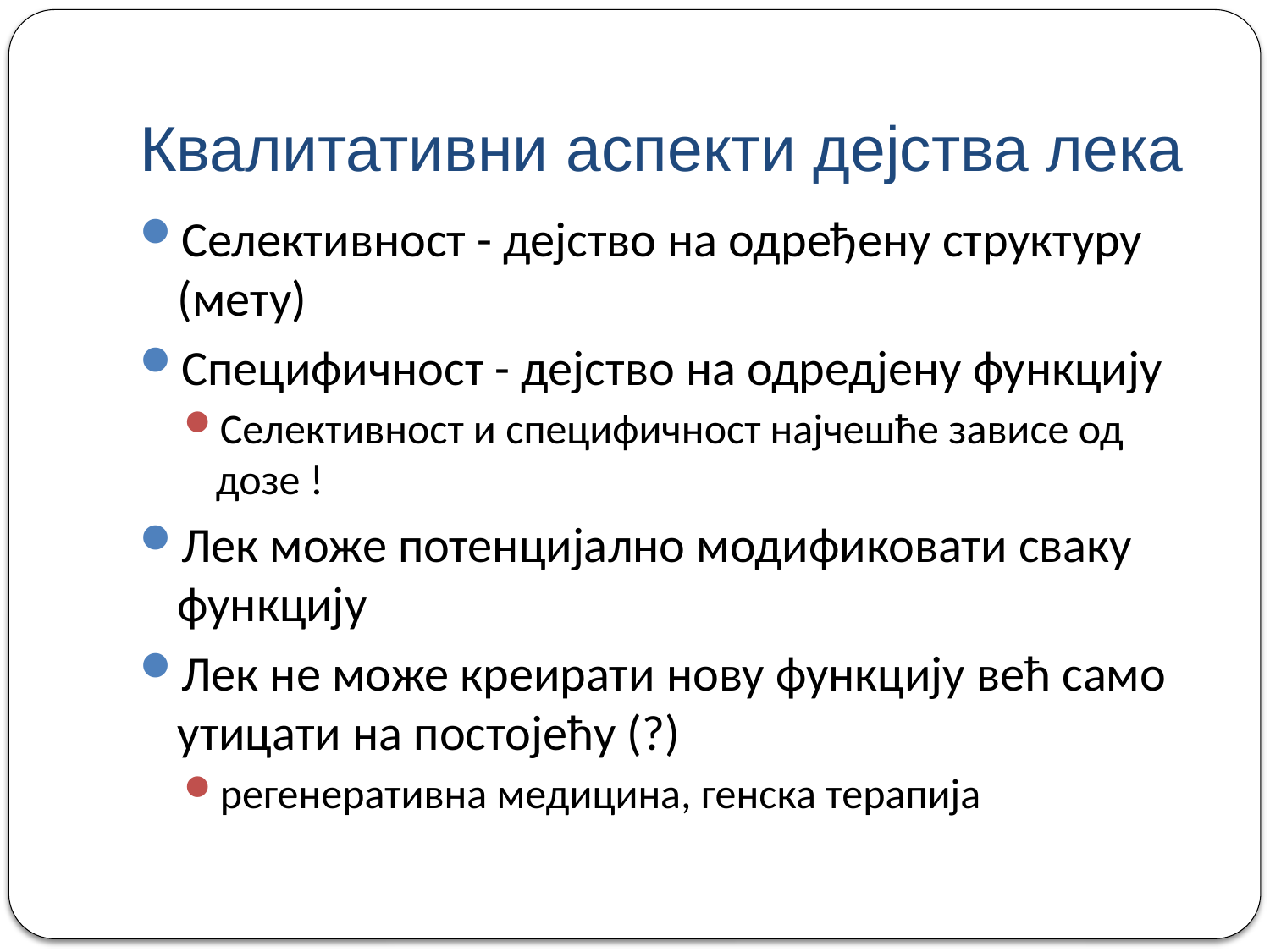

# Квалитативни аспекти дејства лека
Селективност - дејство на одређену структуру (мету)
Специфичност - дејство на одредјену функцију
Селективност и специфичност најчешће зависе од дозе !
Лек може потенцијално модификовати сваку функцију
Лек не може креирати нову функцију већ само утицати на постојећу (?)
регенеративна медицина, генска терапија